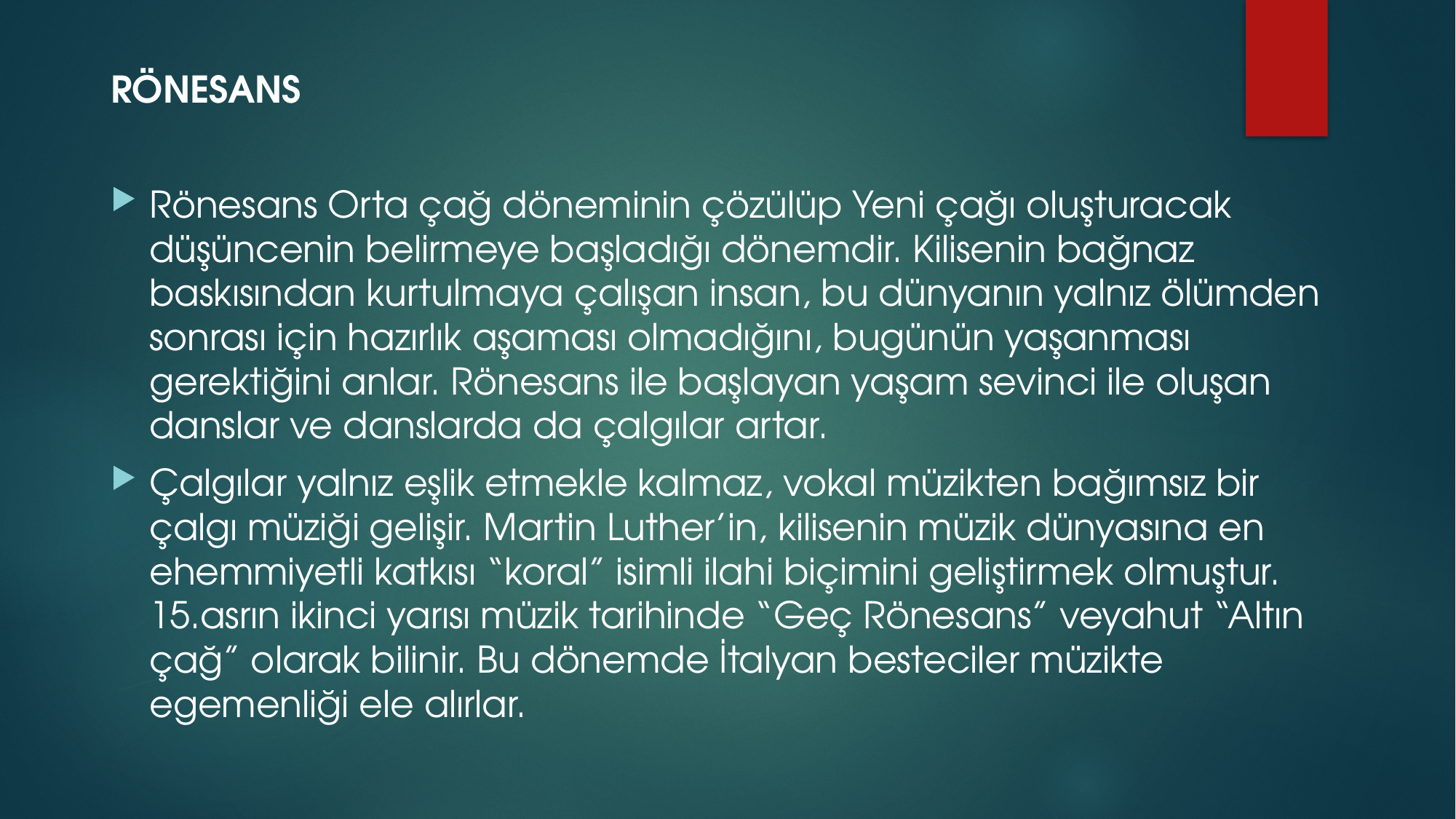

RÖNESANS

Rönesans Orta çağ döneminin çözülüp Yeni çağı oluşturacak düşüncenin belirmeye başladığı dönemdir. Kilisenin bağnaz baskısından kurtulmaya çalışan insan, bu dünyanın yalnız ölümden sonrası için hazırlık aşaması olmadığını, bugünün yaşanması gerektiğini anlar. Rönesans ile başlayan yaşam sevinci ile oluşan danslar ve danslarda da çalgılar artar.
Çalgılar yalnız eşlik etmekle kalmaz, vokal müzikten bağımsız bir çalgı müziği gelişir. Martin Luther’in, kilisenin müzik dünyasına en ehemmiyetli katkısı “koral” isimli ilahi biçimini geliştirmek olmuştur. 15.asrın ikinci yarısı müzik tarihinde “Geç Rönesans” veyahut “Altın çağ” olarak bilinir. Bu dönemde İtalyan besteciler müzikte egemenliği ele alırlar.